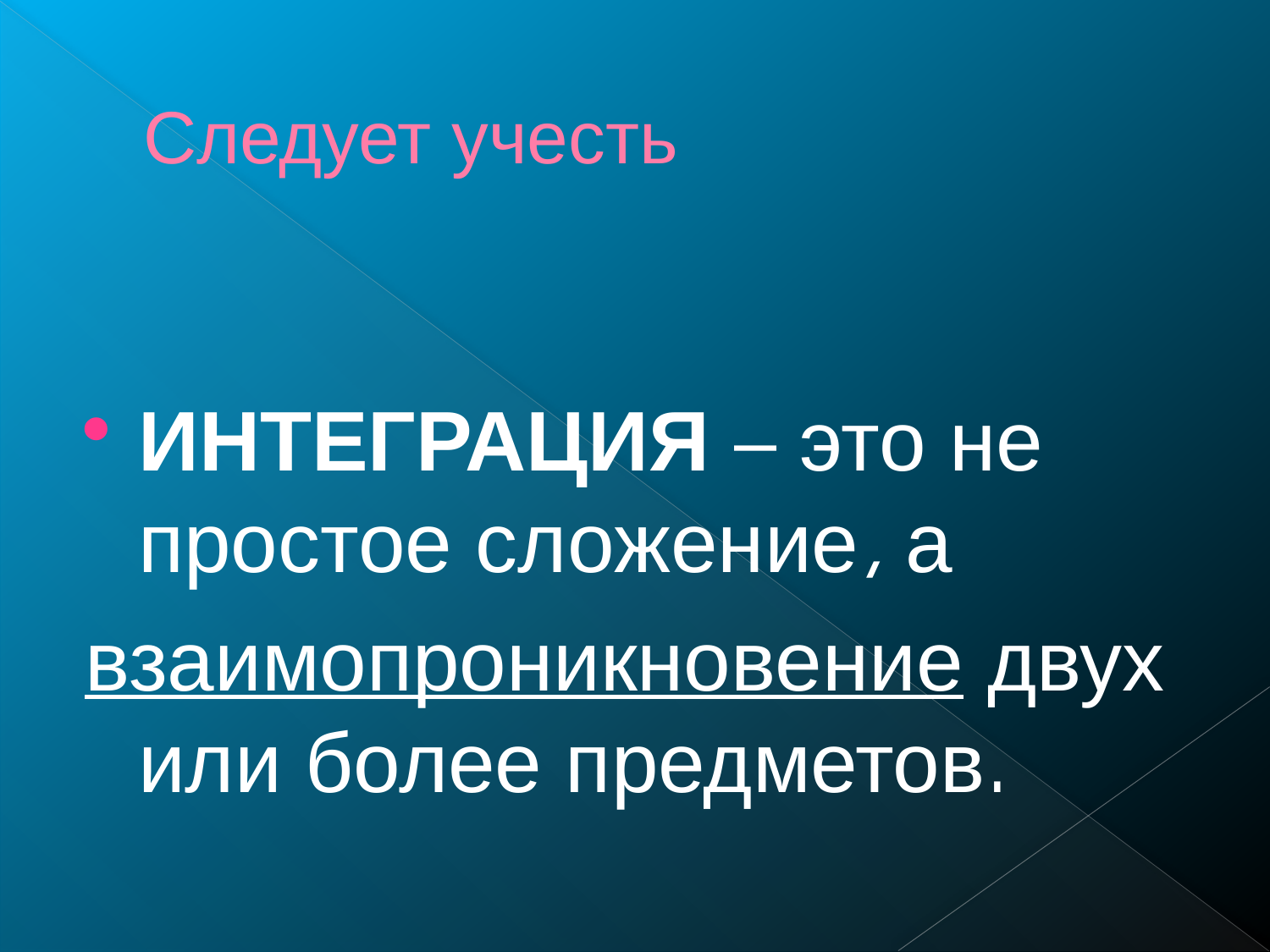

# Следует учесть

ИНТЕГРАЦИЯ – это не простое сложение, а
взаимопроникновение двух или более предметов.